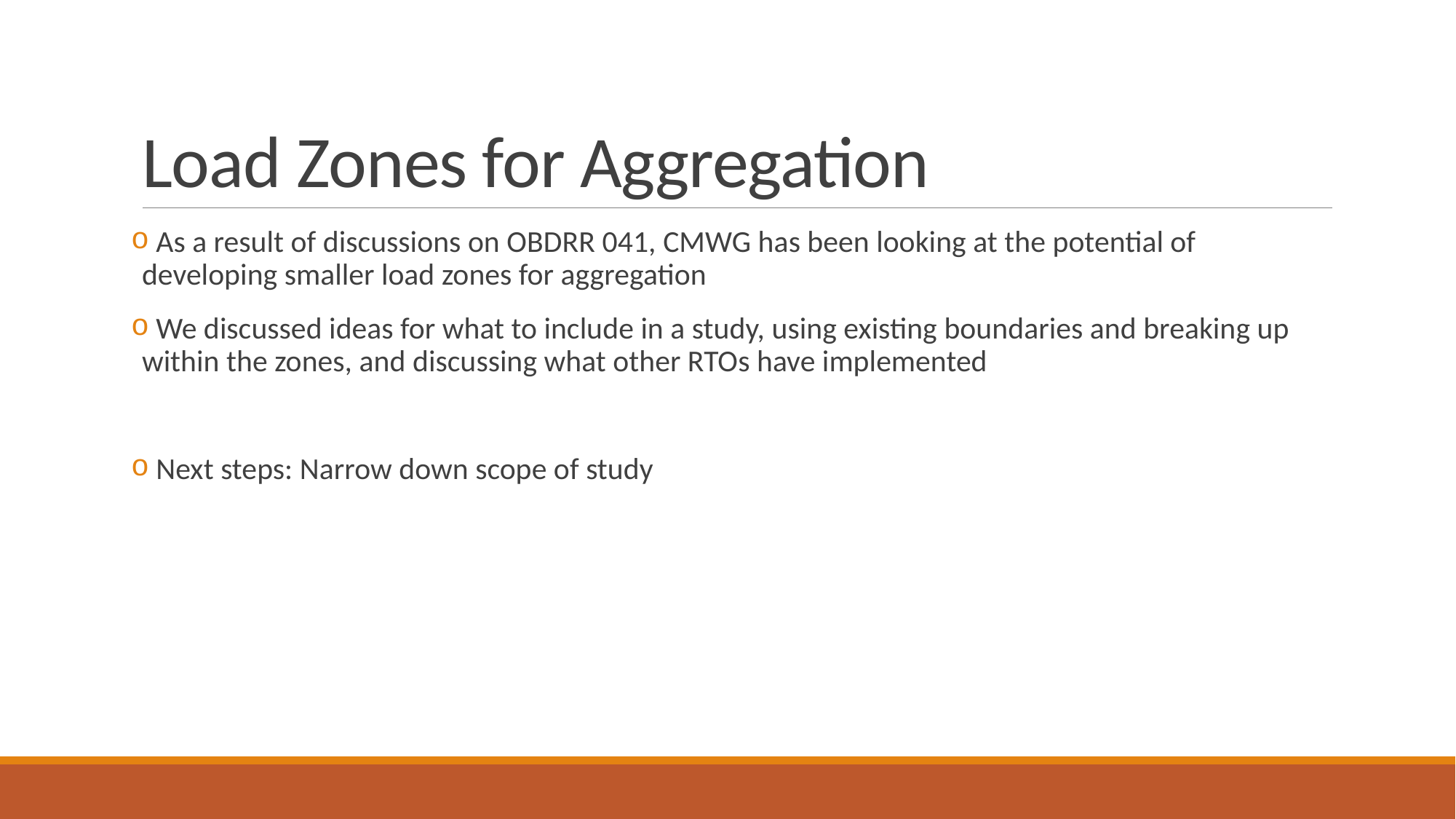

# Load Zones for Aggregation
 As a result of discussions on OBDRR 041, CMWG has been looking at the potential of developing smaller load zones for aggregation
 We discussed ideas for what to include in a study, using existing boundaries and breaking up within the zones, and discussing what other RTOs have implemented

 Next steps: Narrow down scope of study